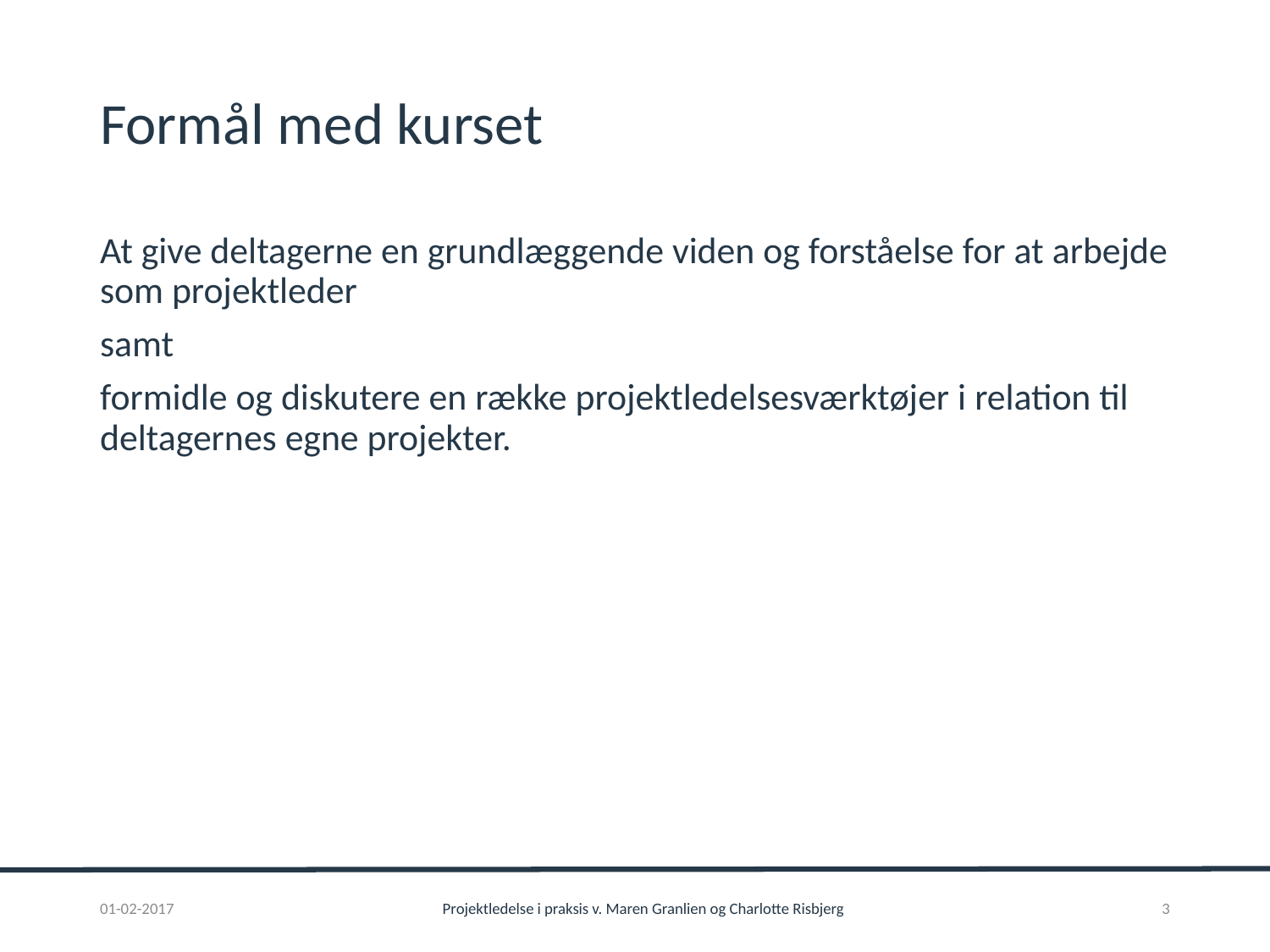

# Formål med kurset
At give deltagerne en grundlæggende viden og forståelse for at arbejde som projektleder
samt
formidle og diskutere en række projektledelsesværktøjer i relation til  deltagernes egne projekter.

01-02-2017
Projektledelse i praksis v. Maren Granlien og Charlotte Risbjerg
3